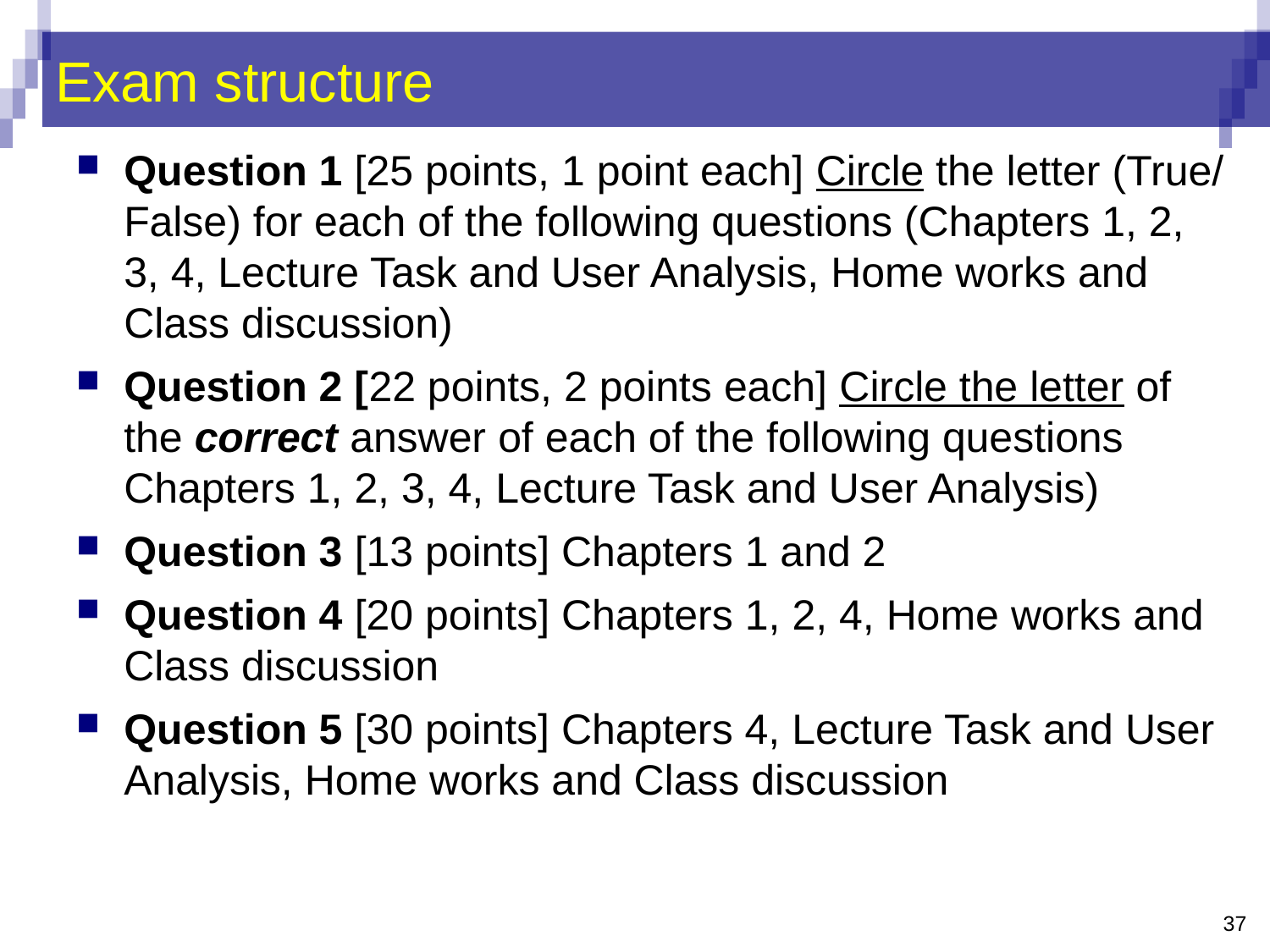

# Exam structure
Question 1 [25 points, 1 point each] Circle the letter (True/ False) for each of the following questions (Chapters 1, 2, 3, 4, Lecture Task and User Analysis, Home works and Class discussion)
Question 2 [22 points, 2 points each] Circle the letter of the correct answer of each of the following questions Chapters 1, 2, 3, 4, Lecture Task and User Analysis)
Question 3 [13 points] Chapters 1 and 2
Question 4 [20 points] Chapters 1, 2, 4, Home works and Class discussion
Question 5 [30 points] Chapters 4, Lecture Task and User Analysis, Home works and Class discussion
37